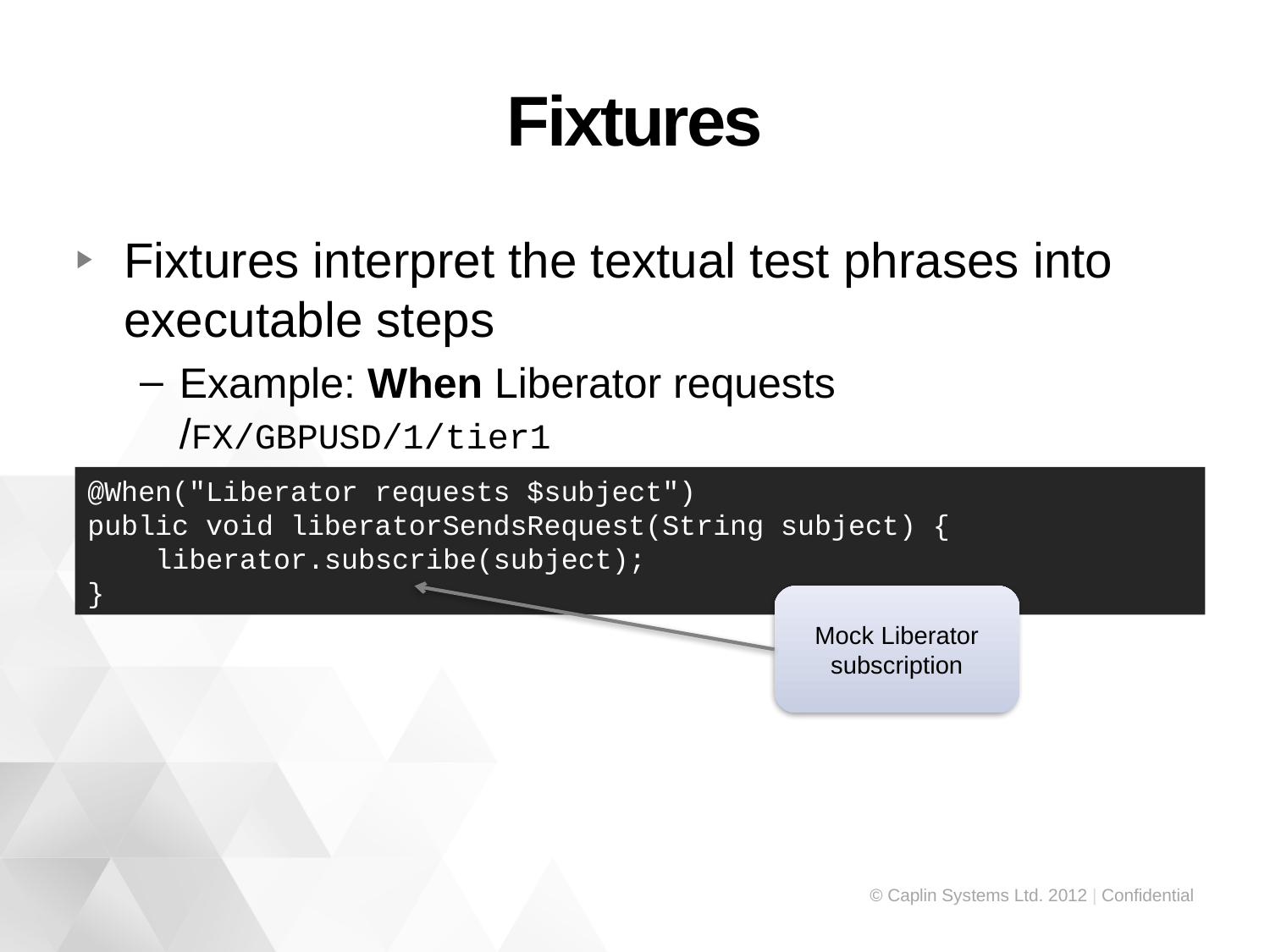

# Fixtures
Fixtures interpret the textual test phrases into executable steps
Example: When Liberator requests /FX/GBPUSD/1/tier1

@When("Liberator requests $subject")
public void liberatorSendsRequest(String subject) {
    liberator.subscribe(subject);
}
Mock Liberator subscription